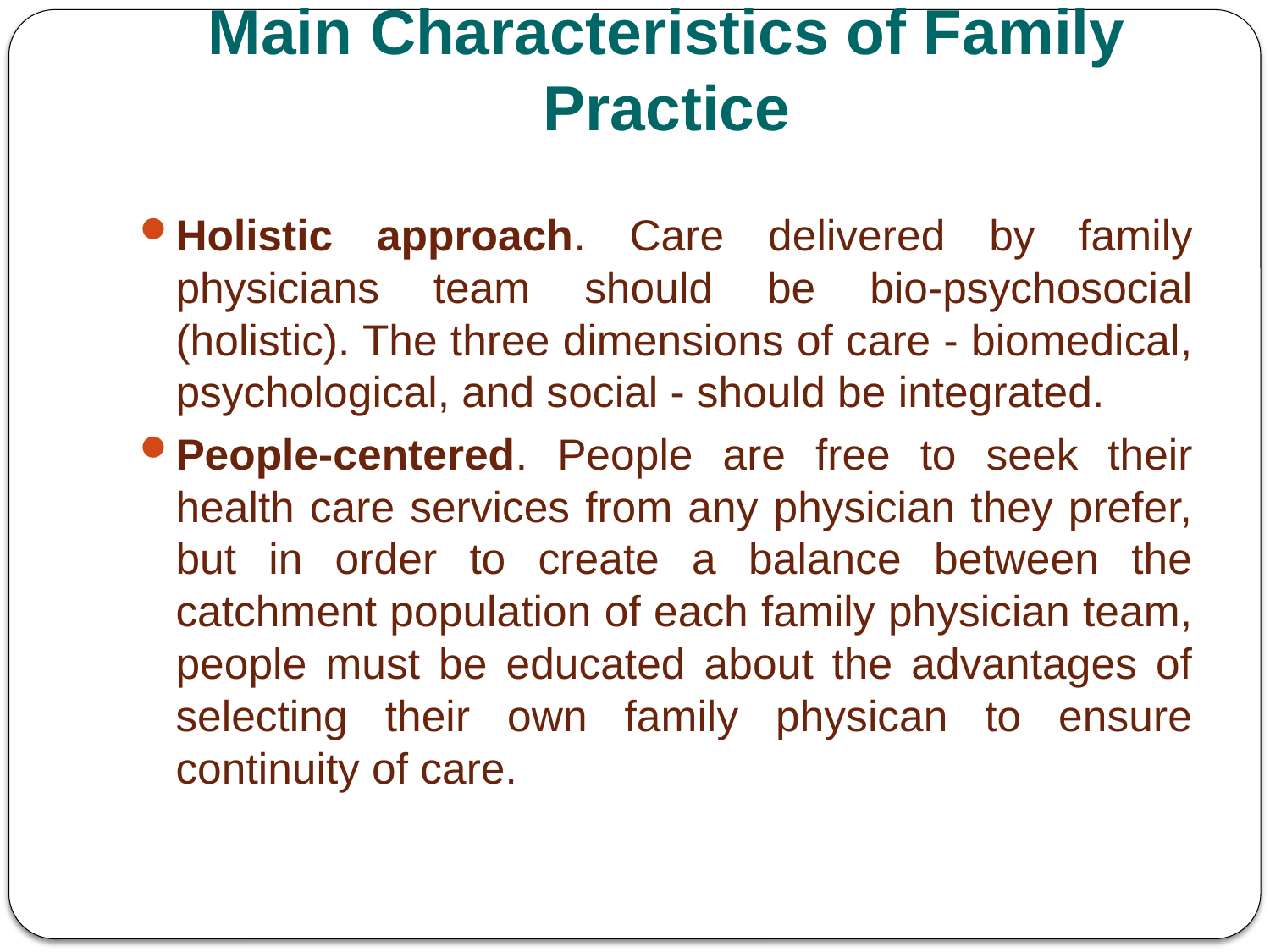

# Main Characteristics of Family Practice
Holistic approach. Care delivered by family physicians team should be bio-psychosocial (holistic). The three dimensions of care - biomedical, psychological, and social - should be integrated.
People-centered. People are free to seek their health care services from any physician they prefer, but in order to create a balance between the catchment population of each family physician team, people must be educated about the advantages of selecting their own family physican to ensure continuity of care.